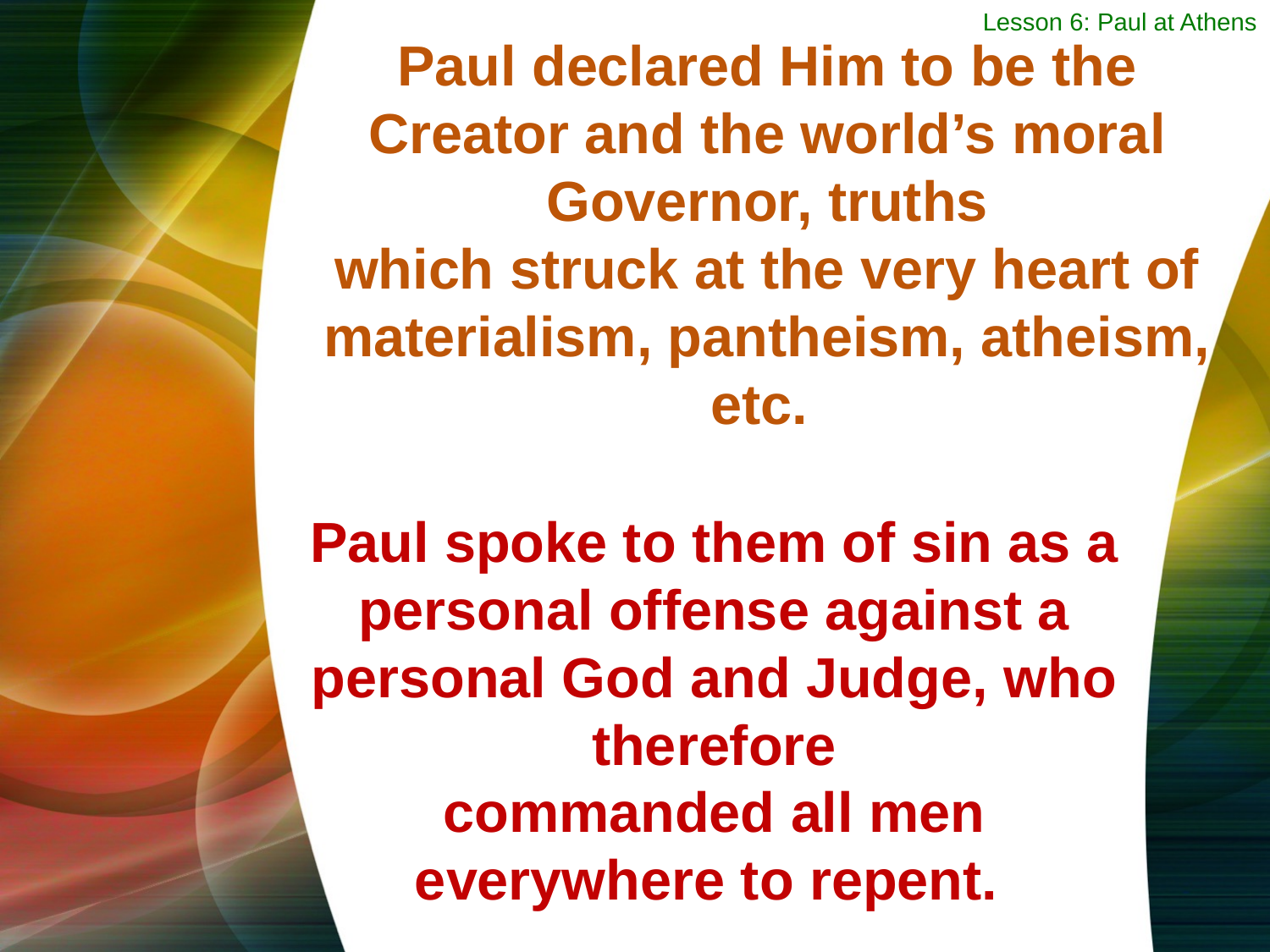

Lesson 6: Paul at Athens
Paul declared Him to be the Creator and the world’s moral Governor, truths
which struck at the very heart of materialism, pantheism, atheism, etc.
Paul spoke to them of sin as a personal offense against a personal God and Judge, who therefore
commanded all men everywhere to repent.